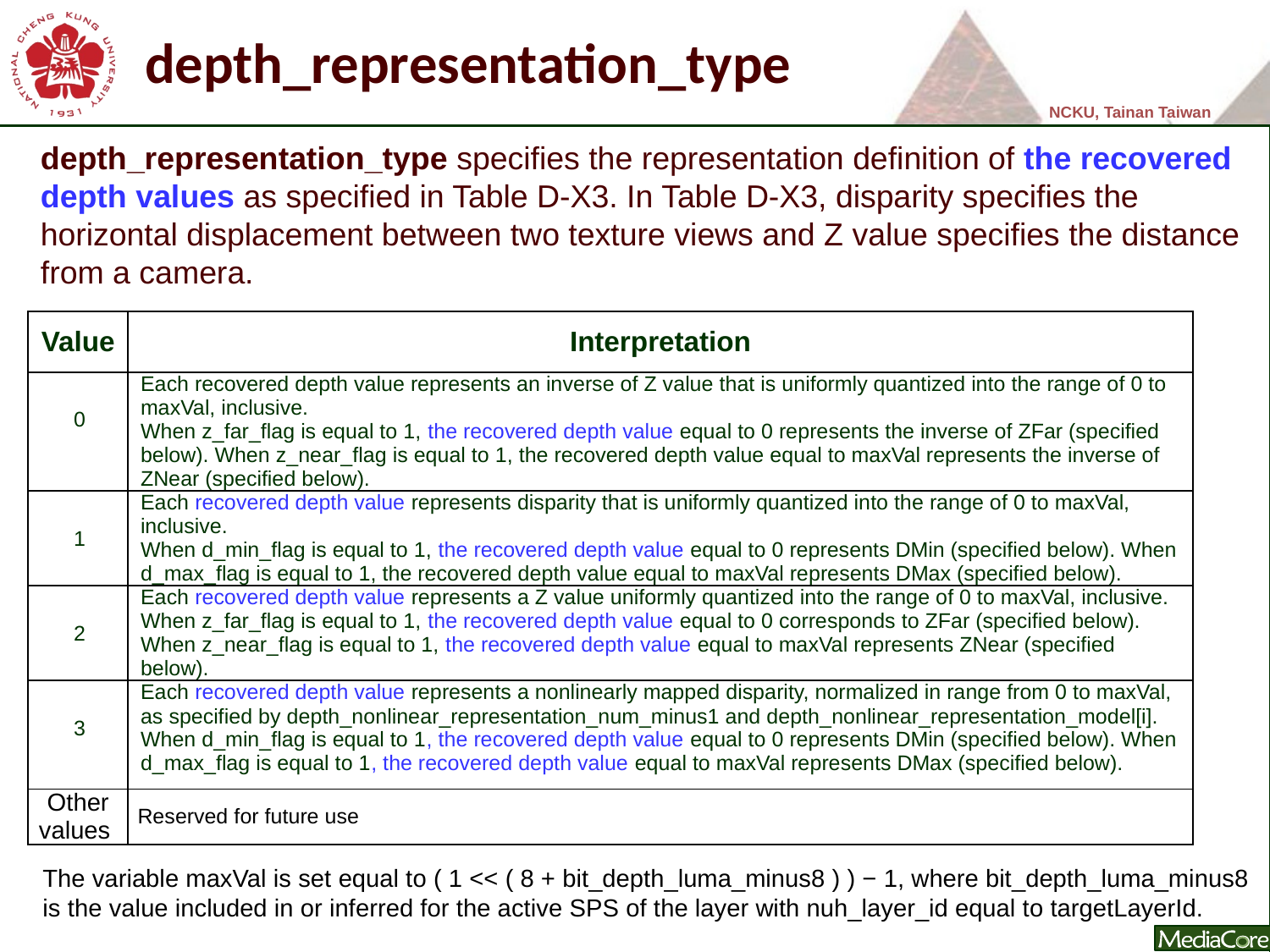

# depth_representation_type
depth_representation_type specifies the representation definition of the recovered depth values as specified in Table D-X3. In Table D-X3, disparity specifies the horizontal displacement between two texture views and Z value specifies the distance from a camera.
| Value | Interpretation |
| --- | --- |
| 0 | Each recovered depth value represents an inverse of Z value that is uniformly quantized into the range of 0 to maxVal, inclusive. When z\_far\_flag is equal to 1, the recovered depth value equal to 0 represents the inverse of ZFar (specified below). When z\_near\_flag is equal to 1, the recovered depth value equal to maxVal represents the inverse of ZNear (specified below). |
| 1 | Each recovered depth value represents disparity that is uniformly quantized into the range of 0 to maxVal, inclusive. When d\_min\_flag is equal to 1, the recovered depth value equal to 0 represents DMin (specified below). When d\_max\_flag is equal to 1, the recovered depth value equal to maxVal represents DMax (specified below). |
| 2 | Each recovered depth value represents a Z value uniformly quantized into the range of 0 to maxVal, inclusive. When z\_far\_flag is equal to 1, the recovered depth value equal to 0 corresponds to ZFar (specified below). When z\_near\_flag is equal to 1, the recovered depth value equal to maxVal represents ZNear (specified below). |
| 3 | Each recovered depth value represents a nonlinearly mapped disparity, normalized in range from 0 to maxVal, as specified by depth\_nonlinear\_representation\_num\_minus1 and depth\_nonlinear\_representation\_model[i]. When d\_min\_flag is equal to 1, the recovered depth value equal to 0 represents DMin (specified below). When d\_max\_flag is equal to 1, the recovered depth value equal to maxVal represents DMax (specified below). |
| Other values | Reserved for future use |
The variable maxVal is set equal to ( 1 << ( 8 + bit_depth_luma_minus8 ) ) − 1, where bit_depth_luma_minus8 is the value included in or inferred for the active SPS of the layer with nuh_layer_id equal to targetLayerId.